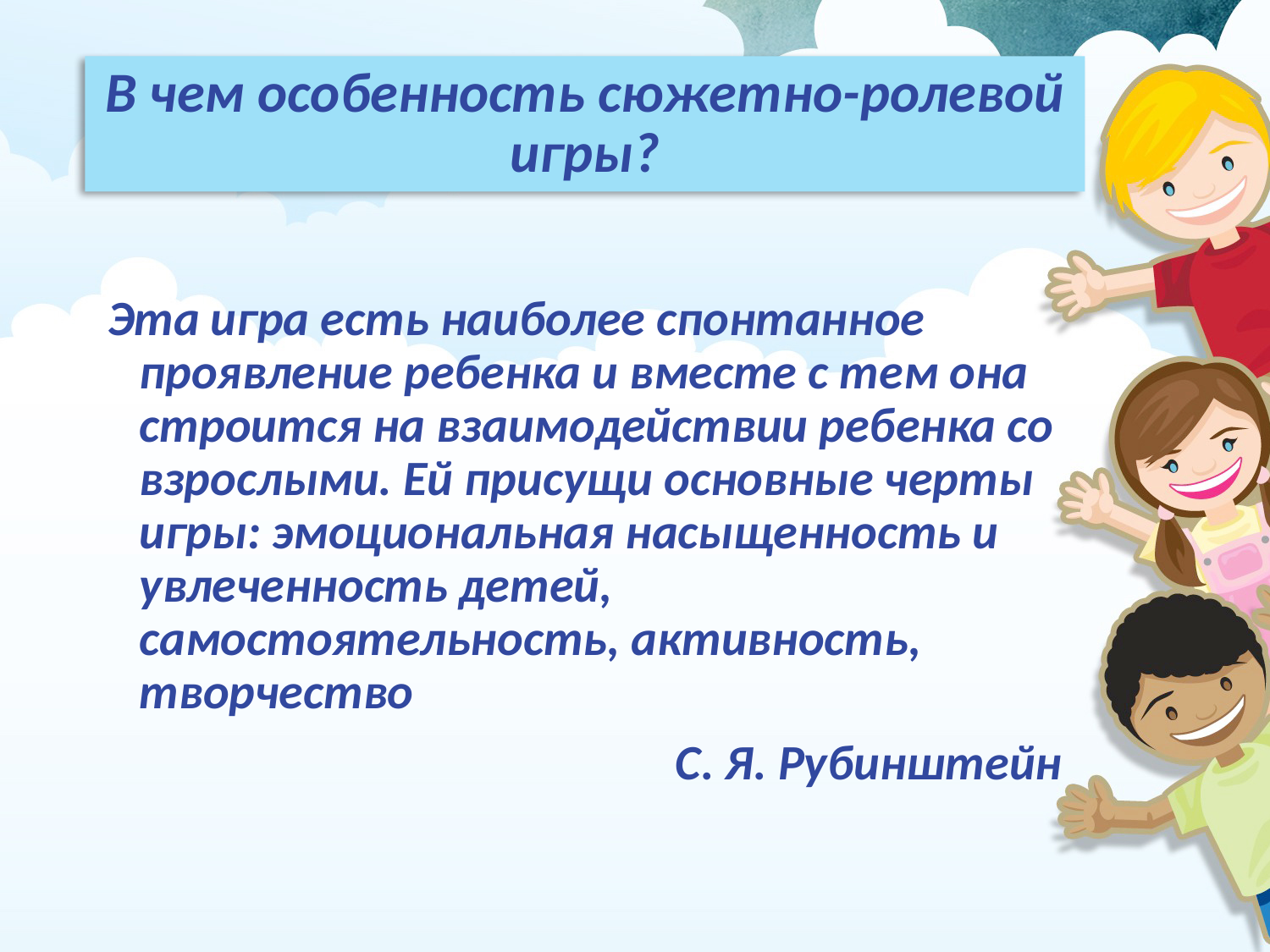

# В чем особенность сюжетно-ролевой игры?

Эта игра есть наиболее спонтанное проявление ребенка и вместе с тем она строится на взаимодействии ребенка со взрослыми. Ей присущи основные черты игры: эмоциональная насыщенность и увлеченность детей, самостоятельность, активность, творчество
С. Я. Рубинштейн